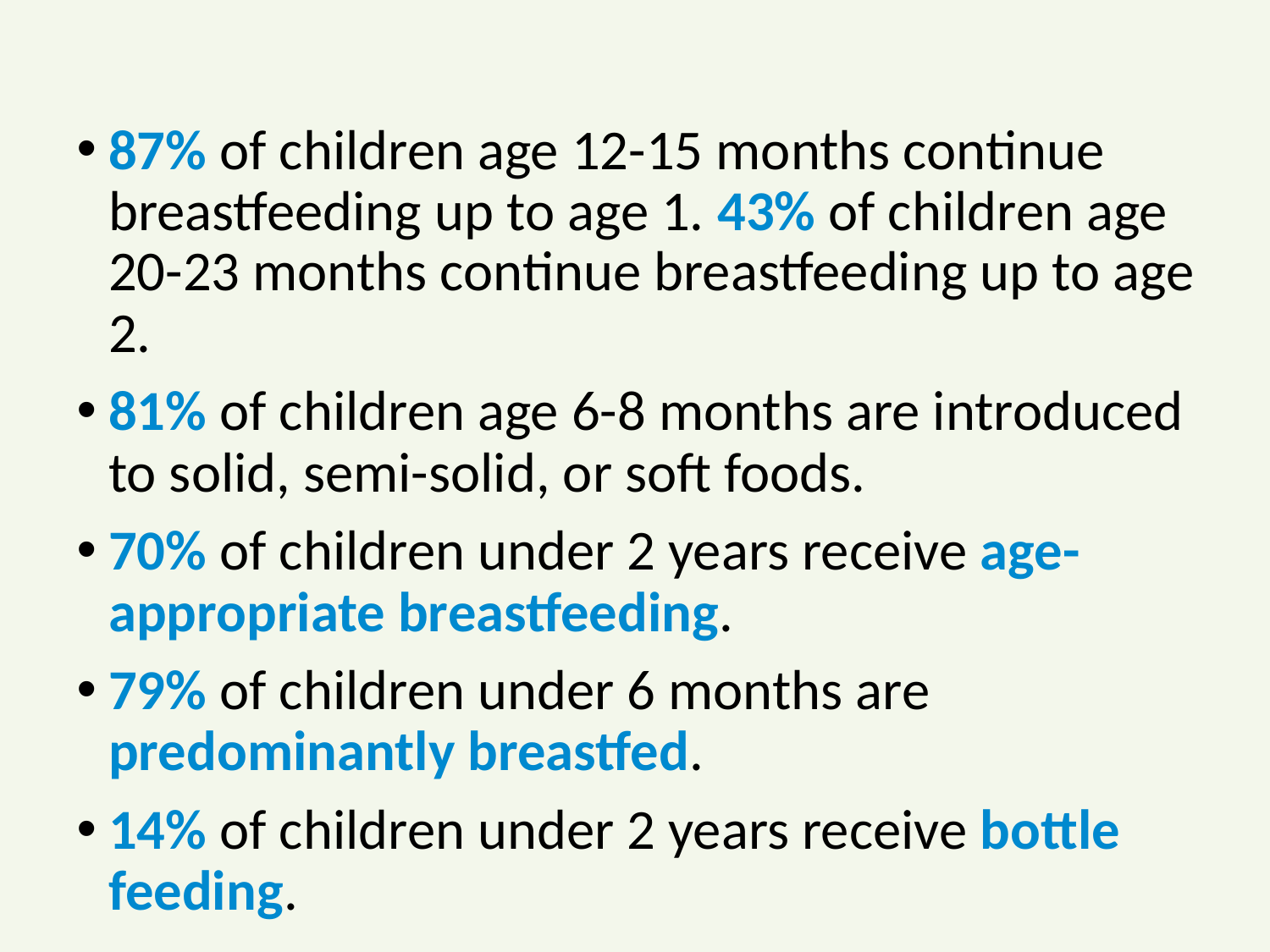

87% of children age 12-15 months continue breastfeeding up to age 1. 43% of children age 20-23 months continue breastfeeding up to age 2.
81% of children age 6-8 months are introduced to solid, semi-solid, or soft foods.
70% of children under 2 years receive age-appropriate breastfeeding.
79% of children under 6 months are predominantly breastfed.
14% of children under 2 years receive bottle feeding.